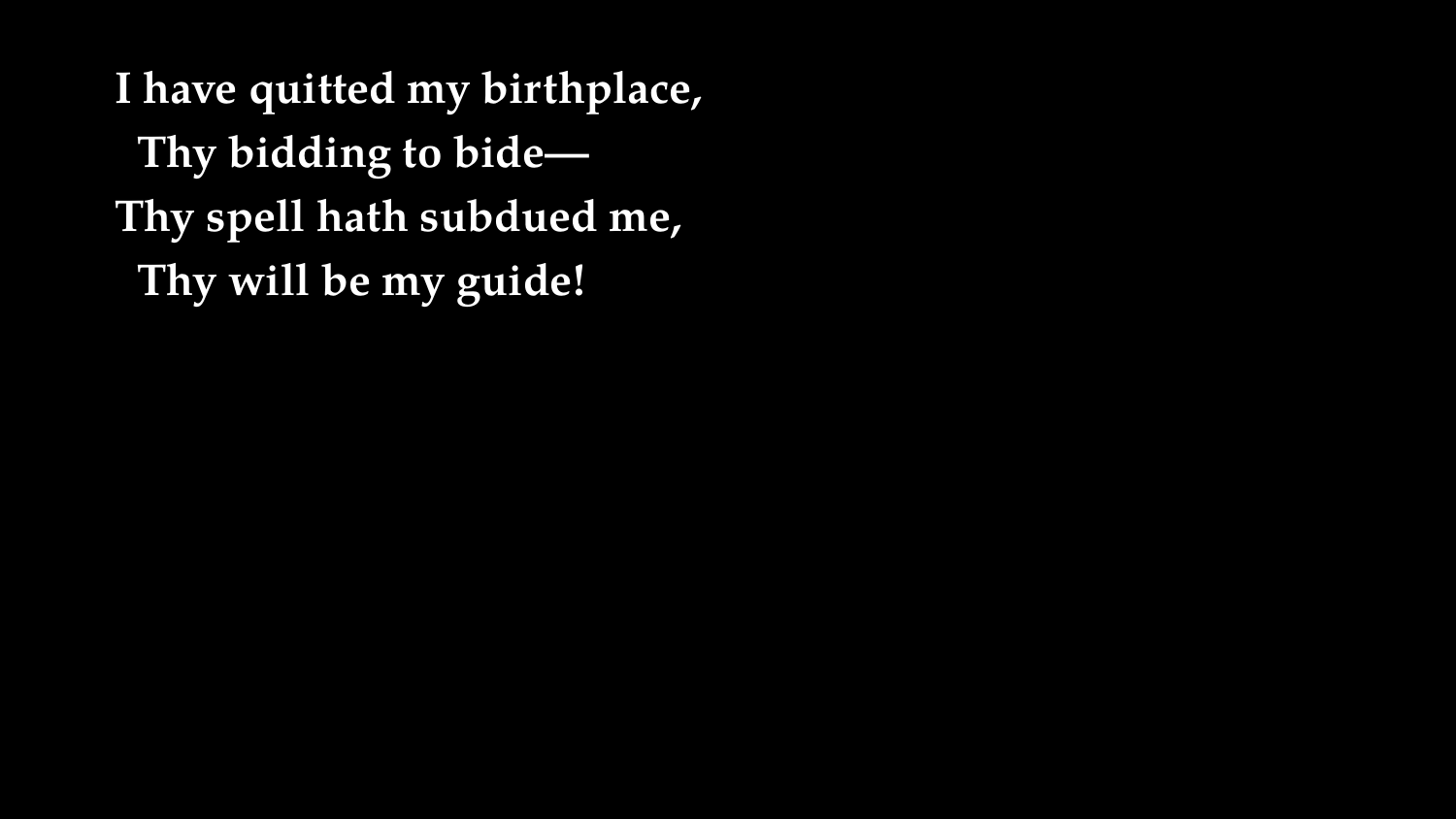

# I have quitted my birthplace, Thy bidding to bide— Thy spell hath subdued me, Thy will be my guide!